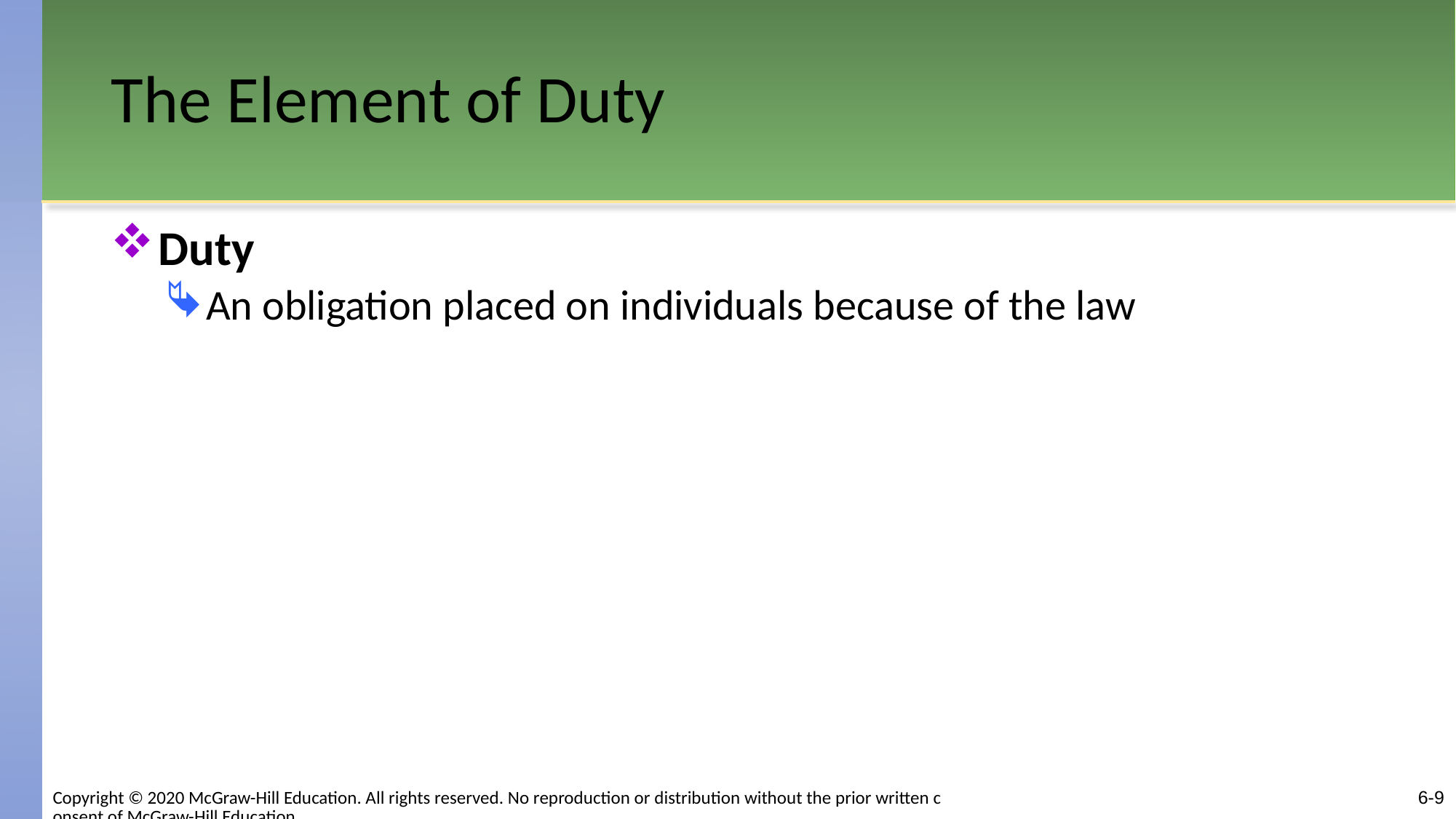

# The Element of Duty
Duty
An obligation placed on individuals because of the law

Copyright © 2020 McGraw-Hill Education. All rights reserved. No reproduction or distribution without the prior written consent of McGraw-Hill Education.
6-9